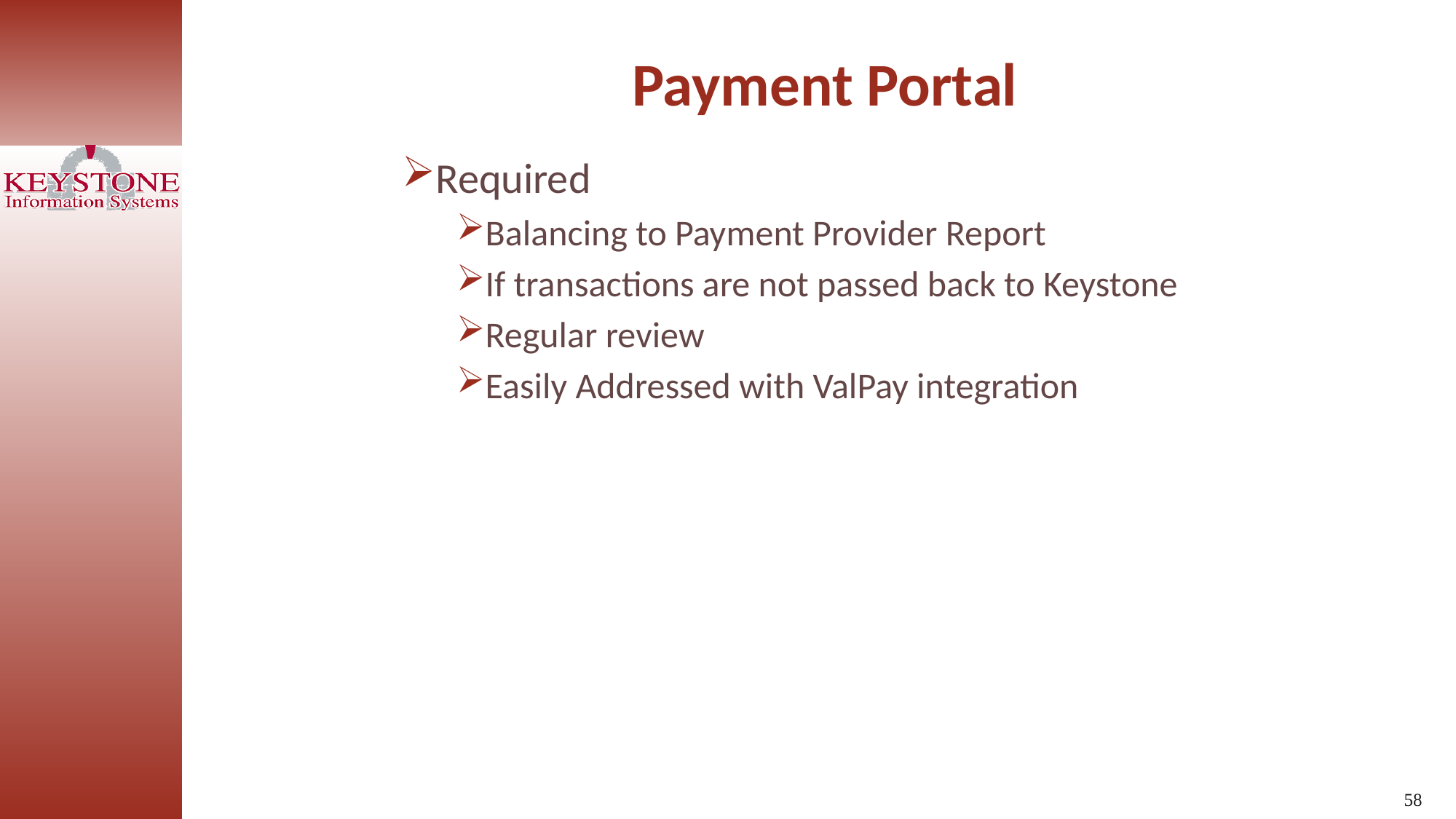

Payment Portal
Required
Balancing to Payment Provider Report
If transactions are not passed back to Keystone
Regular review
Easily Addressed with ValPay integration

58